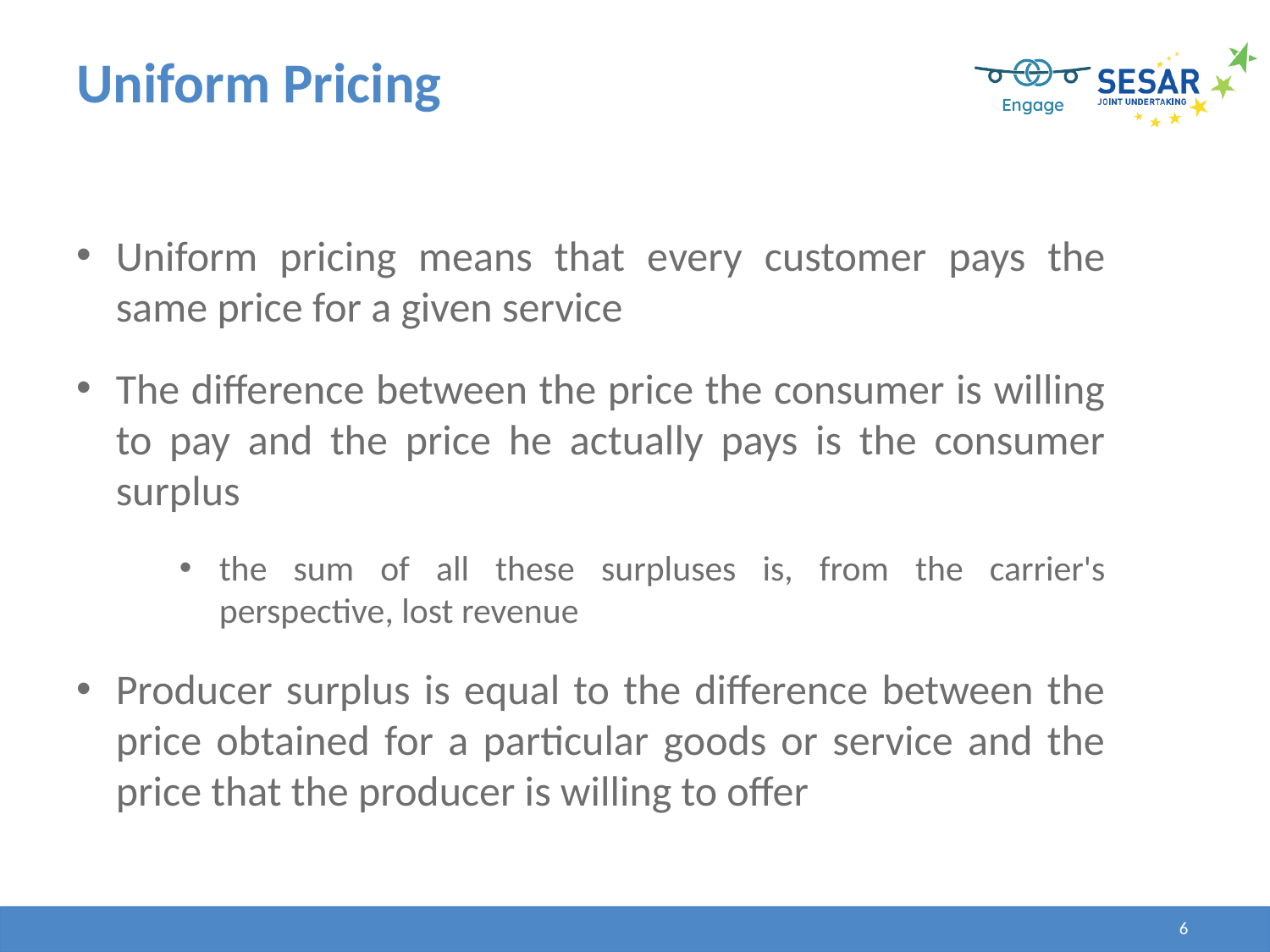

# Uniform Pricing
Uniform pricing means that every customer pays the same price for a given service
The difference between the price the consumer is willing to pay and the price he actually pays is the consumer surplus
the sum of all these surpluses is, from the carrier's perspective, lost revenue
Producer surplus is equal to the difference between the price obtained for a particular goods or service and the price that the producer is willing to offer
6